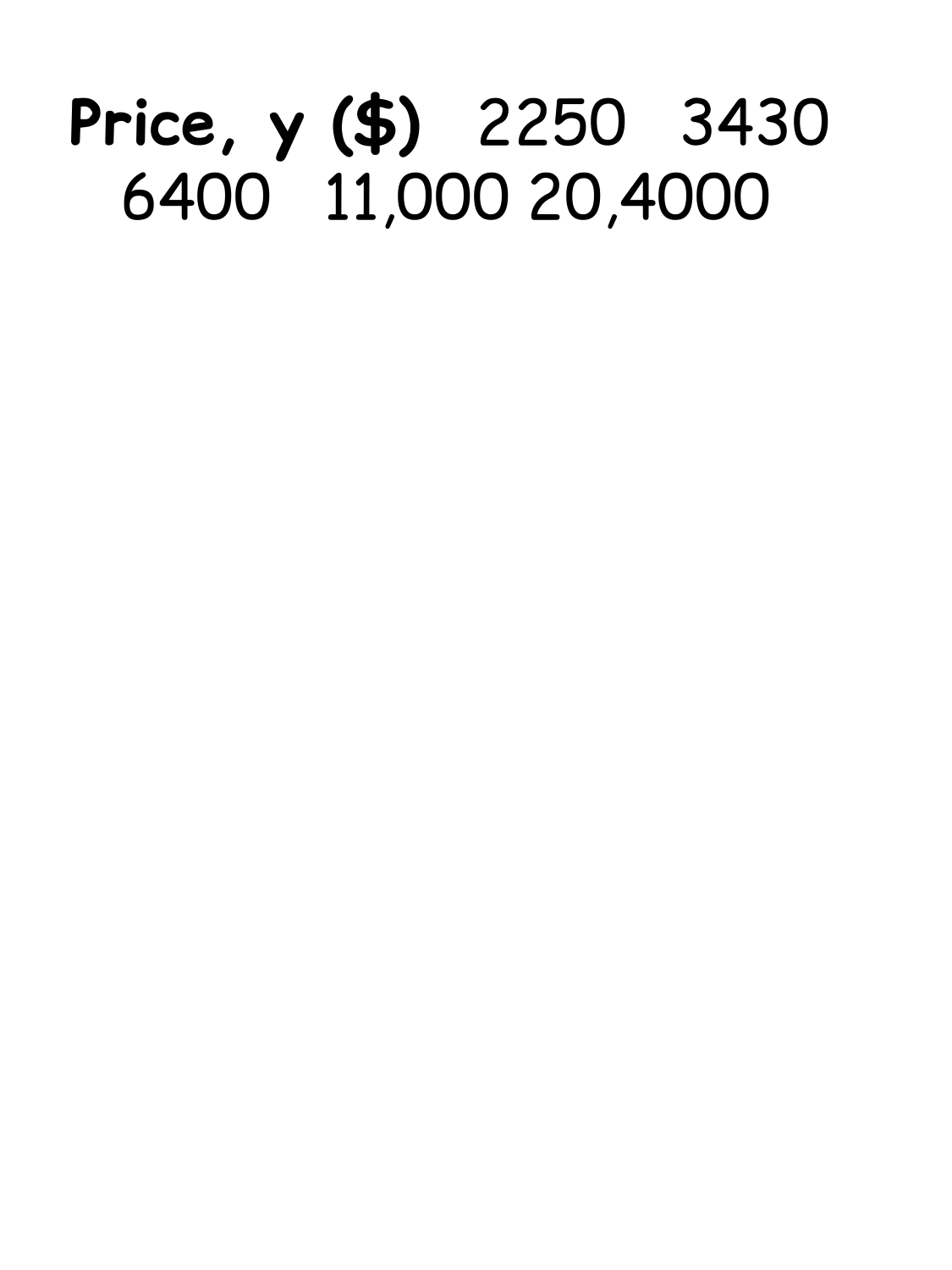

# Price, y ($)	2250	3430	6400	11,000	20,4000